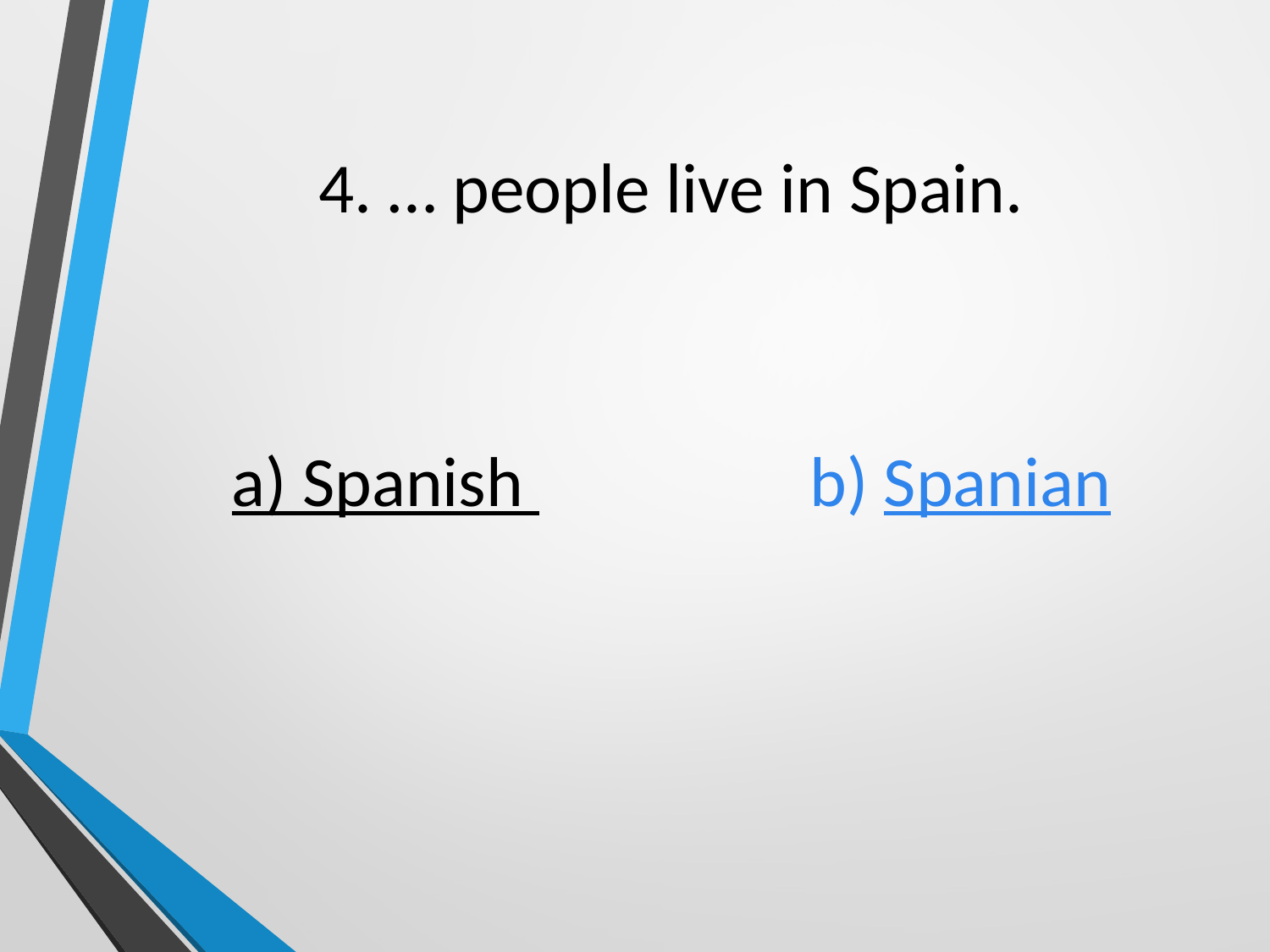

# 4. … people live in Spain.
a) Spanish                  b) Spanian